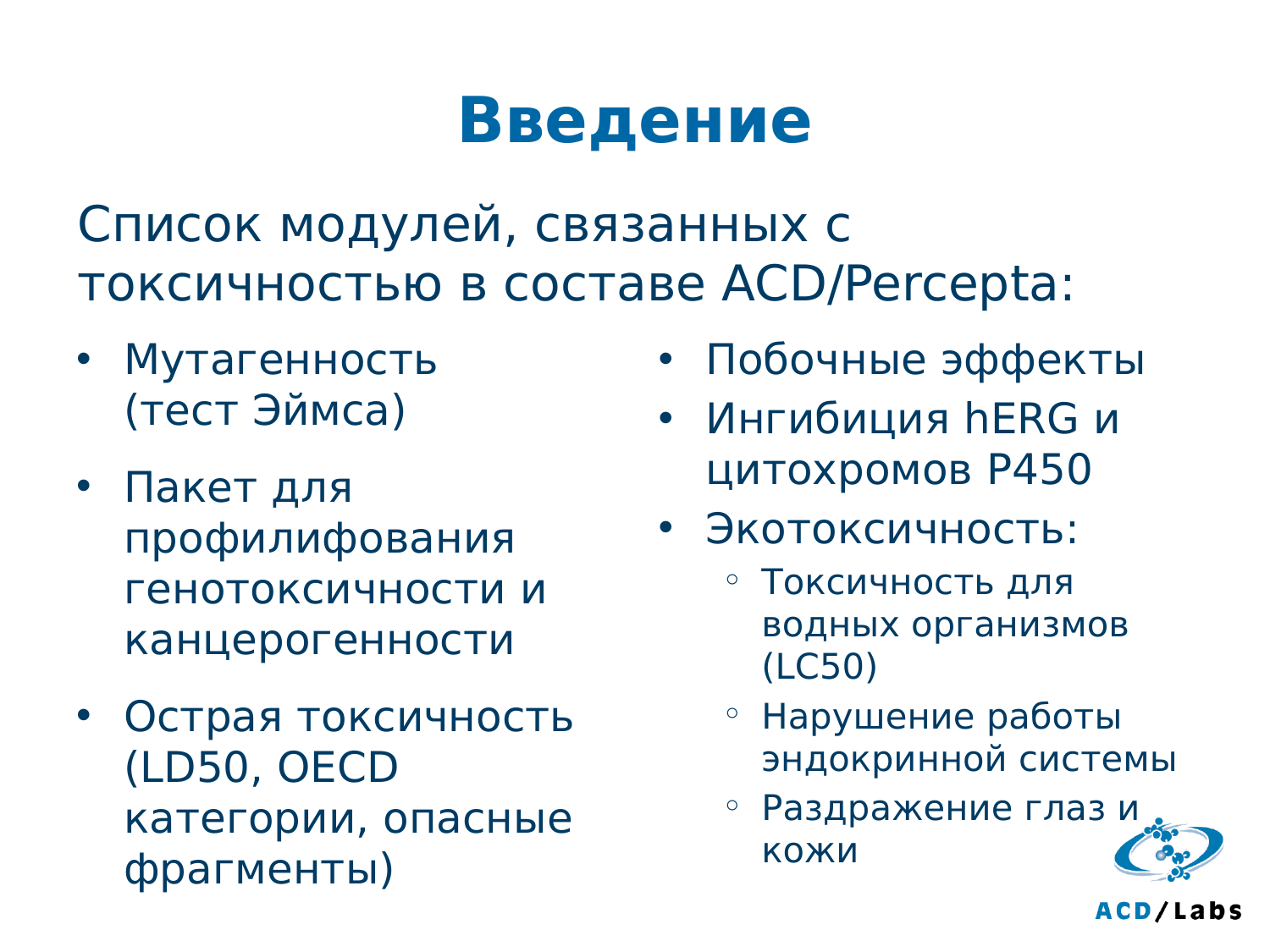

# Введение
Список модулей, связанных с токсичностью в составе ACD/Percepta:
Мутагенность
(тест Эймса)
Пакет для профилифования генотоксичности и канцерогенности
Острая токсичность (LD50, OECD категории, опасные фрагменты)
Побочные эффекты
Ингибиция hERG и цитохромов P450
Экотоксичность:
Токсичность для водных организмов (LC50)
Нарушение работы эндокринной системы
Раздражение глаз и кожи